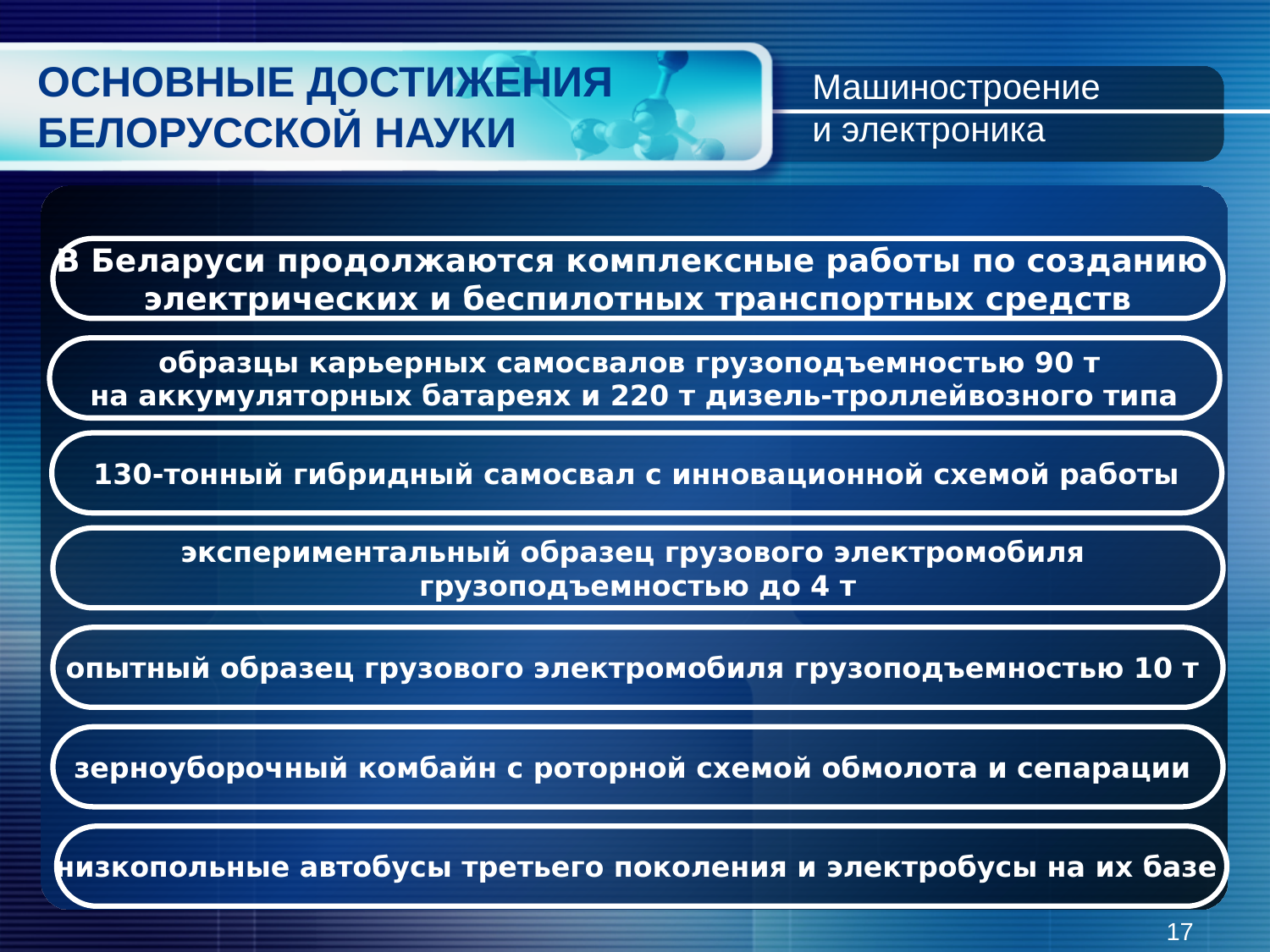

Машиностроение
и электроника
# ОСНОВНЫЕ ДОСТИЖЕНИЯ БЕЛОРУССКОЙ НАУКИ
В Беларуси продолжаются комплексные работы по созданию
электрических и беспилотных транспортных средств
образцы карьерных самосвалов грузоподъемностью 90 т
на аккумуляторных батареях и 220 т дизель-троллейвозного типа
130-тонный гибридный самосвал с инновационной схемой работы
экспериментальный образец грузового электромобиля
грузоподъемностью до 4 т
опытный образец грузового электромобиля грузоподъемностью 10 т
зерноуборочный комбайн с роторной схемой обмолота и сепарации
низкопольные автобусы третьего поколения и электробусы на их базе
17